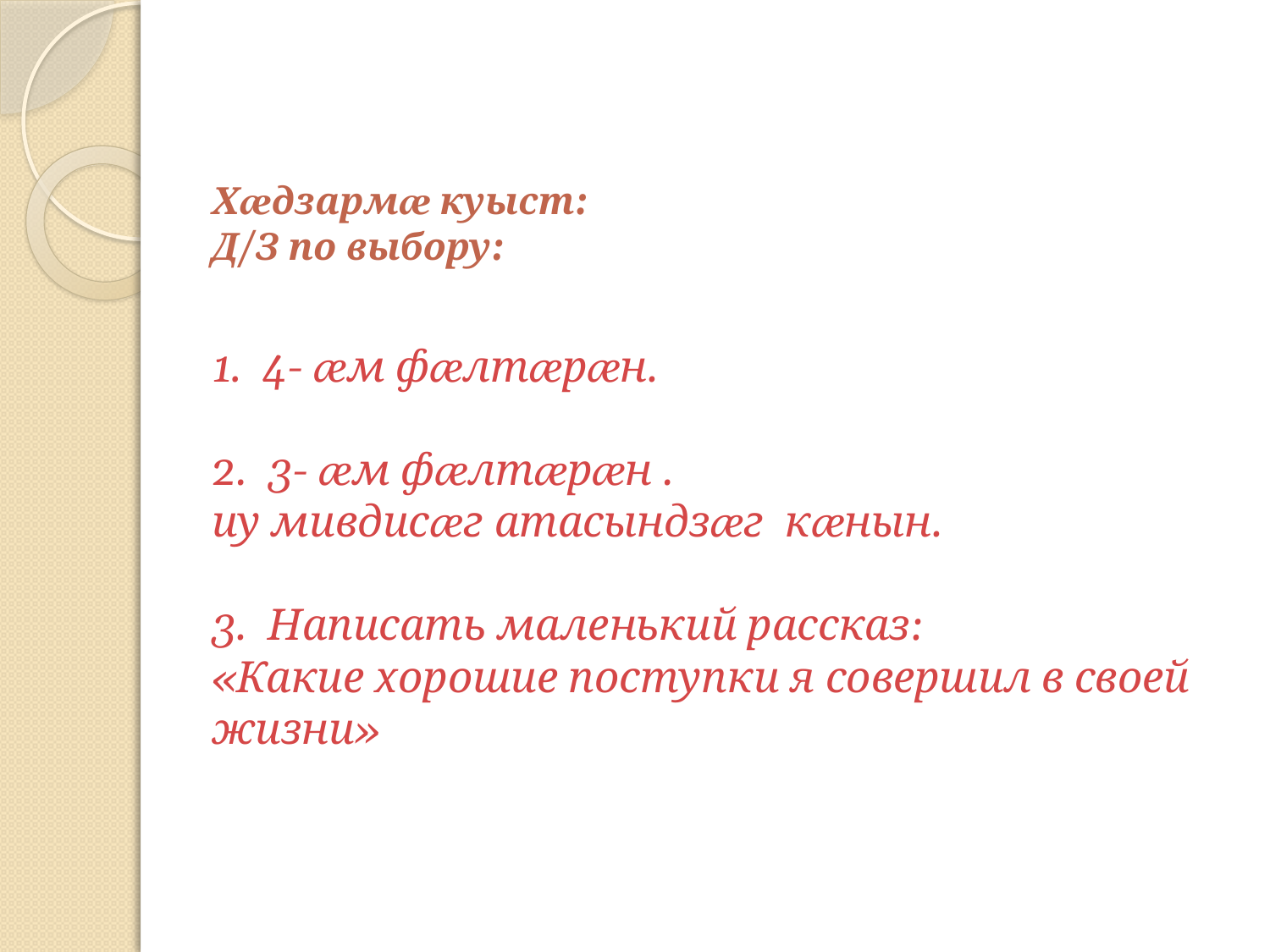

# Хæдзармæ куыст: Д/З по выбору: 1.  4- æм фæлтæрæн. 2.  3- æм фæлтæрæн . иу мивдисæг атасындзæг  кæнын. 3.  Написать маленький рассказ: «Какие хорошие поступки я совершил в своей жизни»